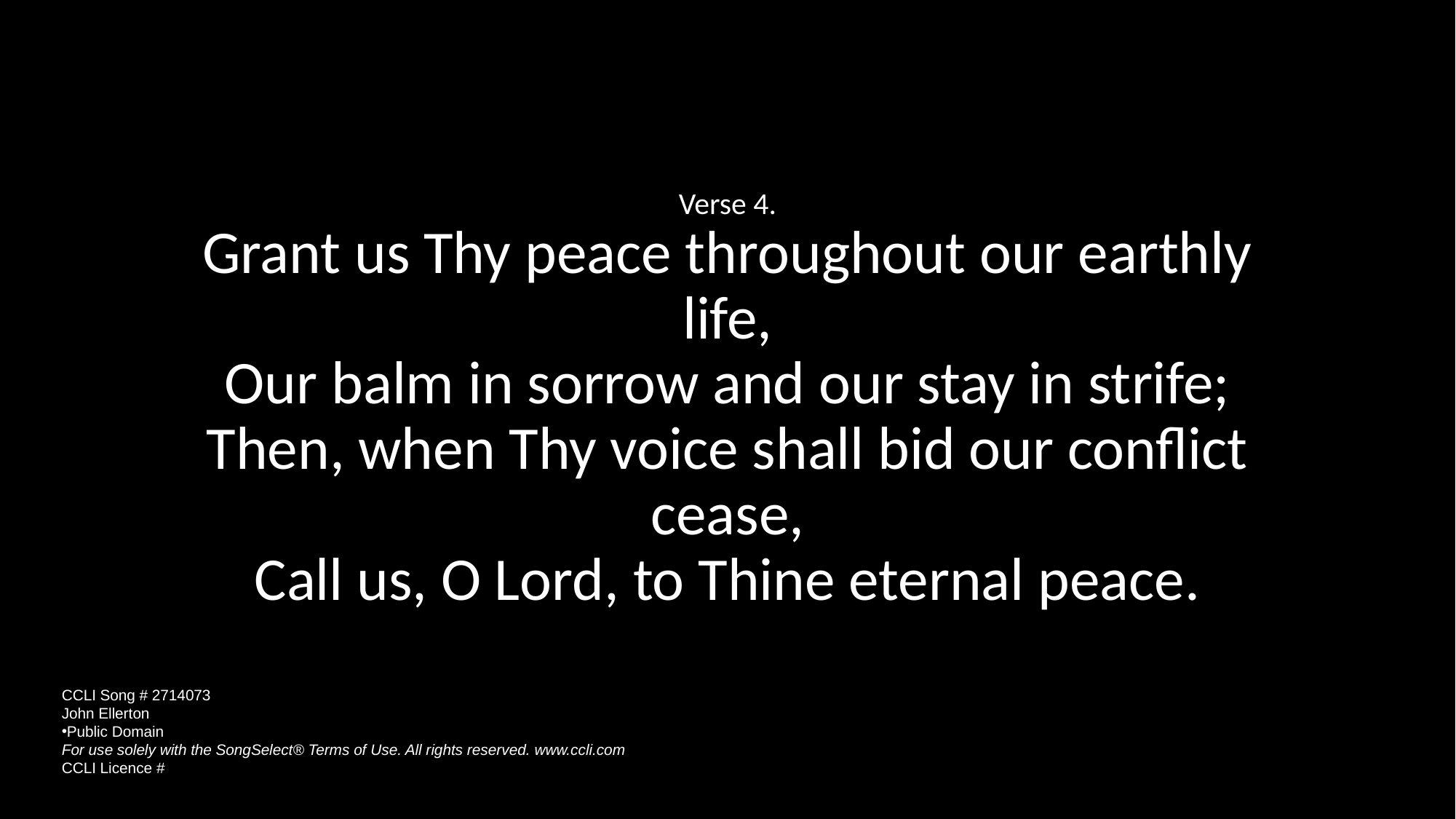

Verse 4.
Grant us Thy peace throughout our earthly life,
Our balm in sorrow and our stay in strife;
Then, when Thy voice shall bid our conflict cease,
Call us, O Lord, to Thine eternal peace.
CCLI Song # 2714073
John Ellerton
Public Domain
For use solely with the SongSelect® Terms of Use. All rights reserved. www.ccli.com
CCLI Licence #